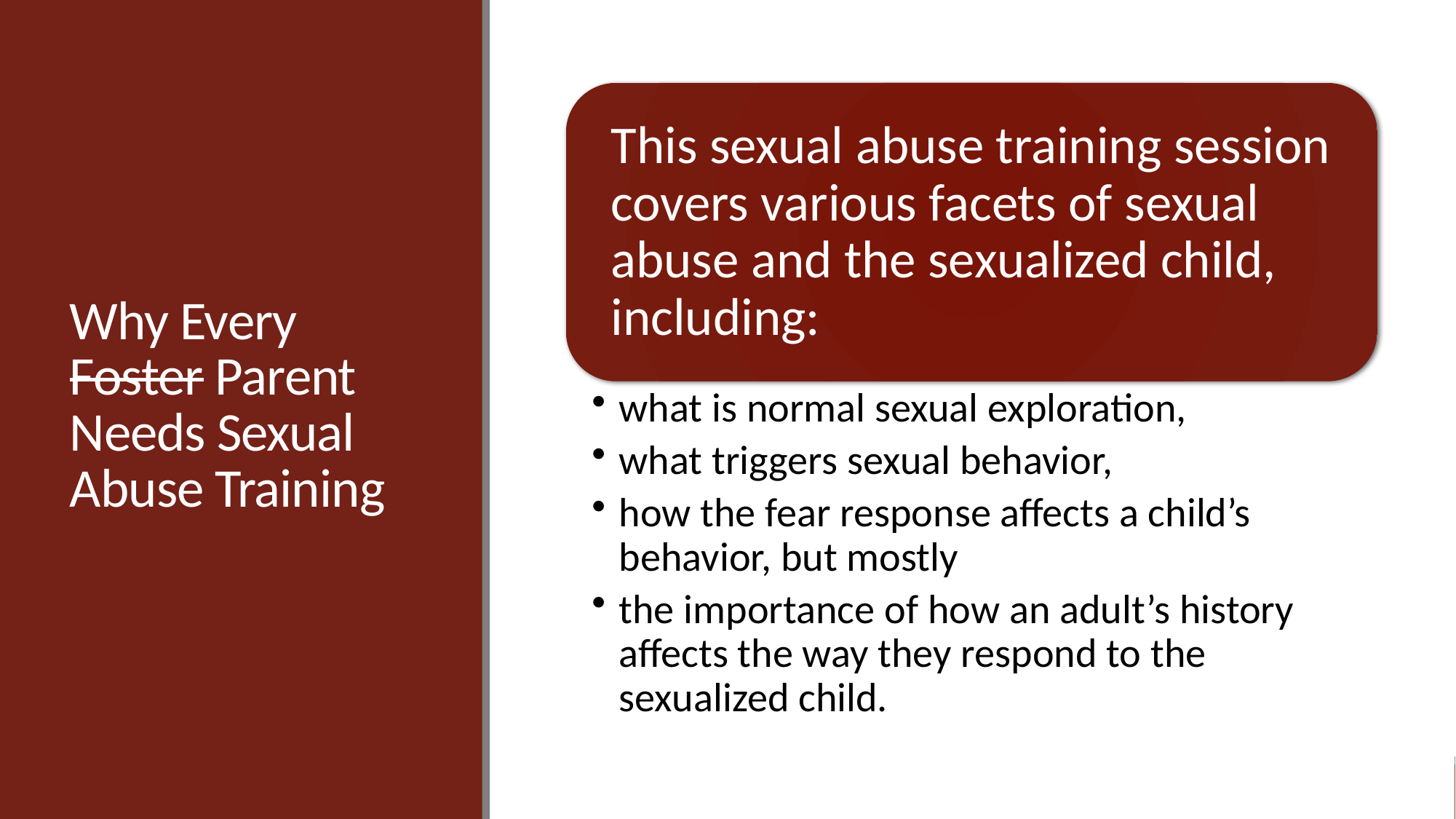

# Why Every Foster Parent Needs Sexual Abuse Training
This sexual abuse training session covers various facets of sexual abuse and the sexualized child, including:
what is normal sexual exploration,
what triggers sexual behavior,
how the fear response affects a child’s behavior, but mostly
the importance of how an adult’s history affects the way they respond to the sexualized child.